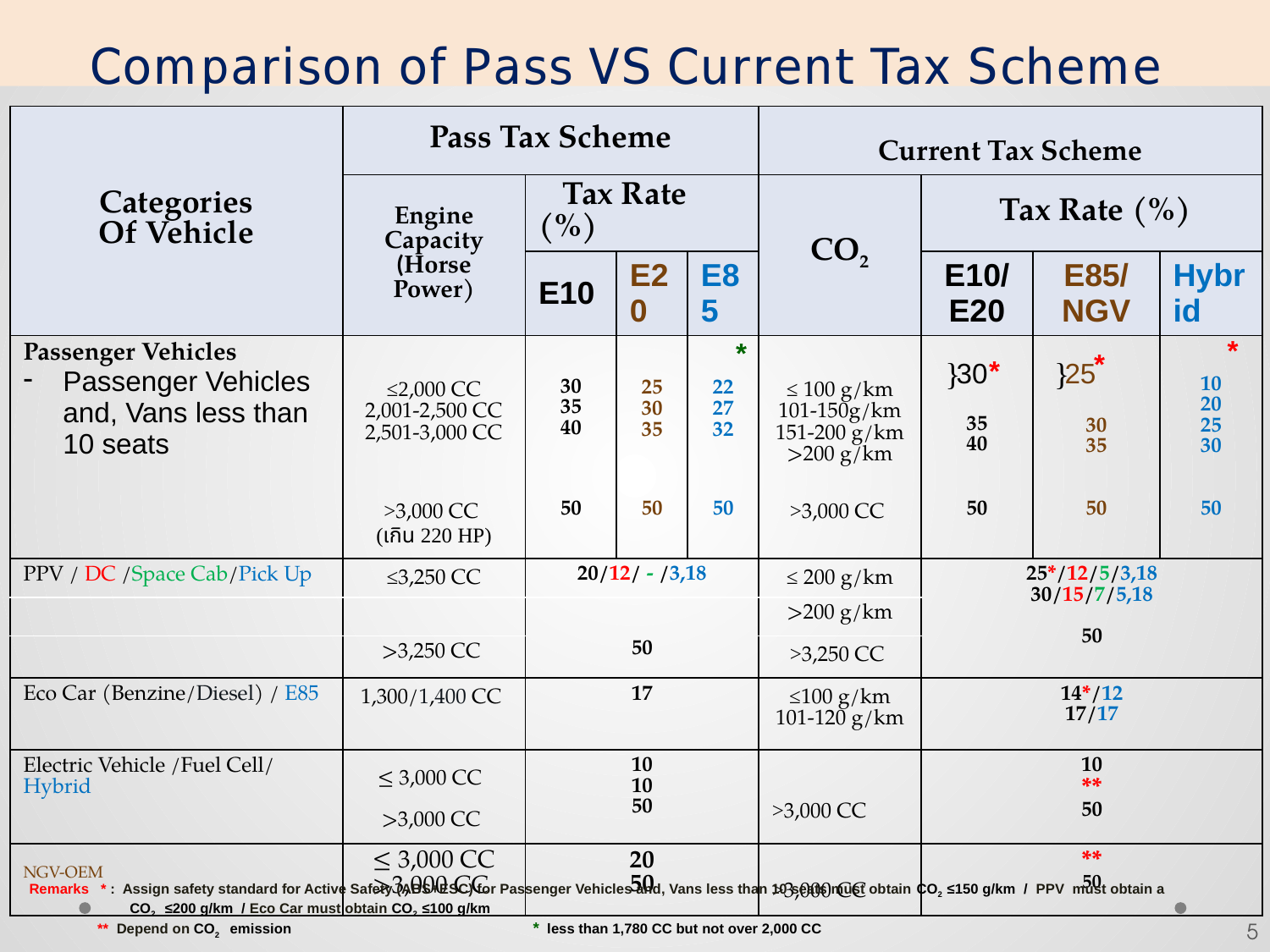

Comparison of Pass VS Current Tax Scheme
| Categories Of Vehicle | Pass Tax Scheme |  |  |  | Current Tax Scheme |  |  |  |
| --- | --- | --- | --- | --- | --- | --- | --- | --- |
|  | Engine Capacity (Horse Power) | Tax Rate (%) |  |  | CO2 | Tax Rate (%) |  |  |
|  |  | E10 | E20 | E85 |  | E10/E20 | E85/NGV | Hybrid |
| Passenger Vehicles Passenger Vehicles and, Vans less than 10 seats | ≤2,000 CC 2,001-2,500 CC 2,501-3,000 CC | 30 35 40 | 25 30 35 | 22 27 32 | ≤ 100 g/km 101-150g/km 151-200 g/km >200 g/km | 35 40 | 30 35 | 10 20 25 30 |
|  | >3,000 CC (เกิน 220 HP) | 50 | 50 | 50 | >3,000 CC | 50 | 50 | 50 |
| PPV / DC /Space Cab/Pick Up | ≤3,250 CC | 20/12/ - /3,18 |  |  | ≤ 200 g/km | 25\*/12/5/3,18 30/15/7/5,18 50 |  |  |
|  |  | 50 |  |  | >200 g/km |  |  |  |
|  | >3,250 CC |  |  |  | >3,250 CC |  |  |  |
| Eco Car (Benzine/Diesel) / E85 | 1,300/1,400 CC | 17 |  |  | ≤100 g/km 101-120 g/km | 14\*/12 17/17 |  |  |
| Electric Vehicle /Fuel Cell/ Hybrid | ≤ 3,000 CC >3,000 CC | 10 10 50 |  |  | >3,000 CC | 10 \*\* 50 |  |  |
| NGV-OEM | ≤ 3,000 CC >3,000 CC | 20 50 |  |  | >3,000 CC | \*\* 50 |  |  |

*
*
*
}
*
}
30
25
Remarks   * :  Assign safety standard for Active Safety (ABS+ESC) for Passenger Vehicles and, Vans less than 10 seats must obtain CO2  ≤150 g/km  /  PPV  must obtain a
                         CO2    ≤200 g/km  / Eco Car must obtain CO2  ≤100 g/km
                 **  Depend on CO2   emission                                                            *  less than 1,780 CC but not over 2,000 CC
5